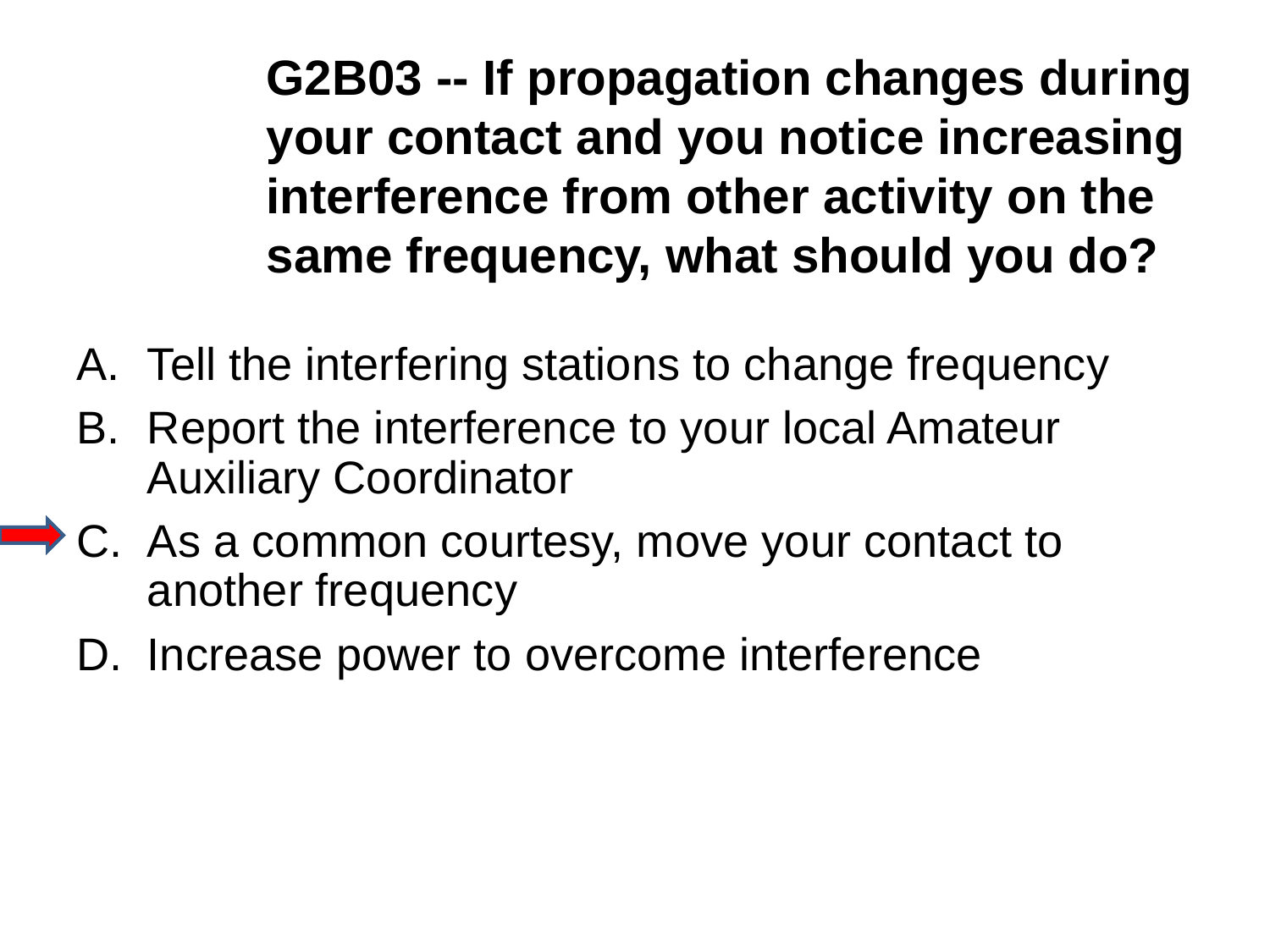

G2B03 -- If propagation changes during your contact and you notice increasing interference from other activity on the same frequency, what should you do?
A.	Tell the interfering stations to change frequency
B.	Report the interference to your local Amateur Auxiliary Coordinator
C.	As a common courtesy, move your contact to another frequency
D.	Increase power to overcome interference